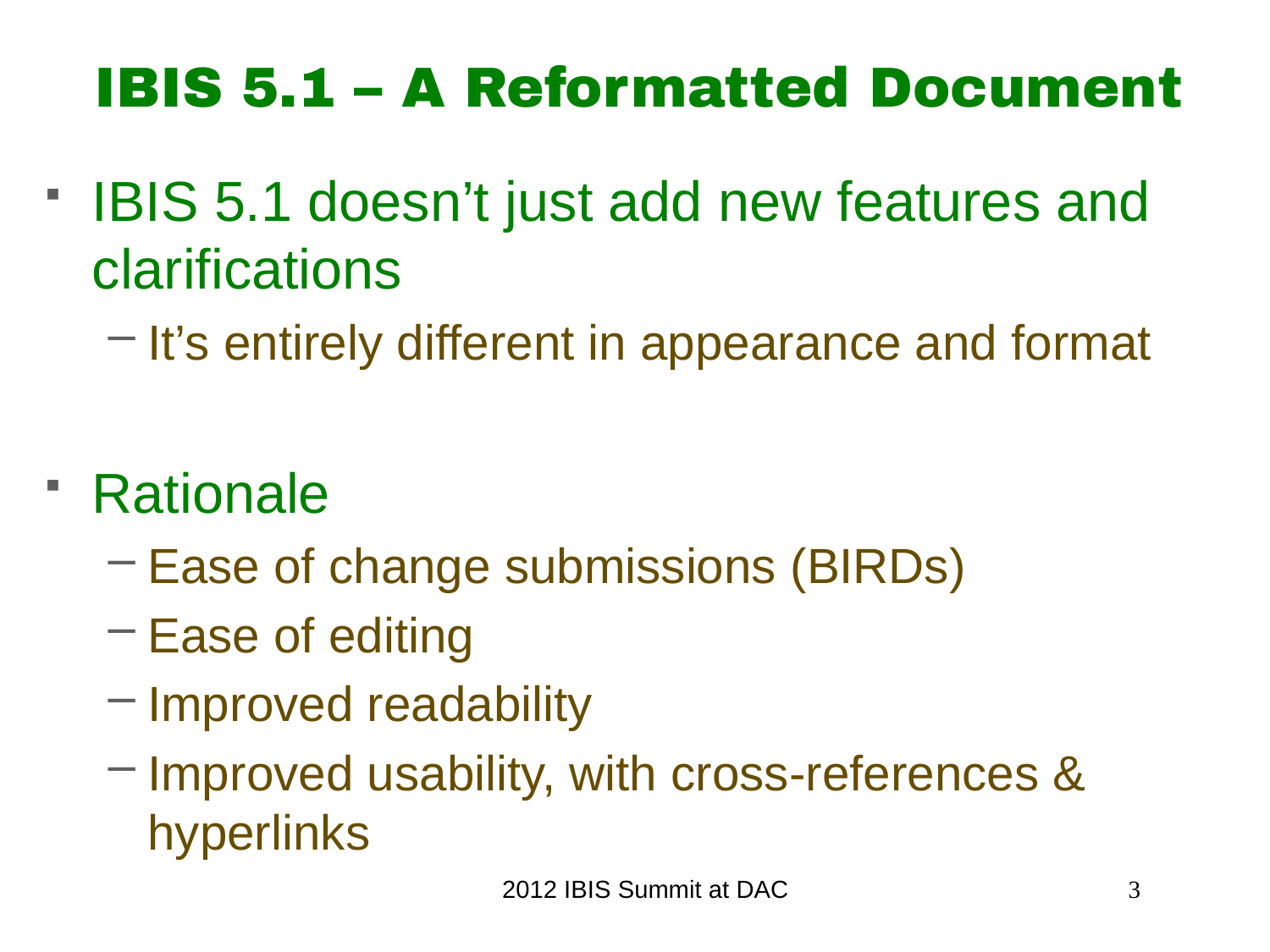

# IBIS 5.1 – A Reformatted Document
IBIS 5.1 doesn’t just add new features and clarifications
It’s entirely different in appearance and format

Rationale
Ease of change submissions (BIRDs)
Ease of editing
Improved readability
Improved usability, with cross-references & hyperlinks

2012 IBIS Summit at DAC

3